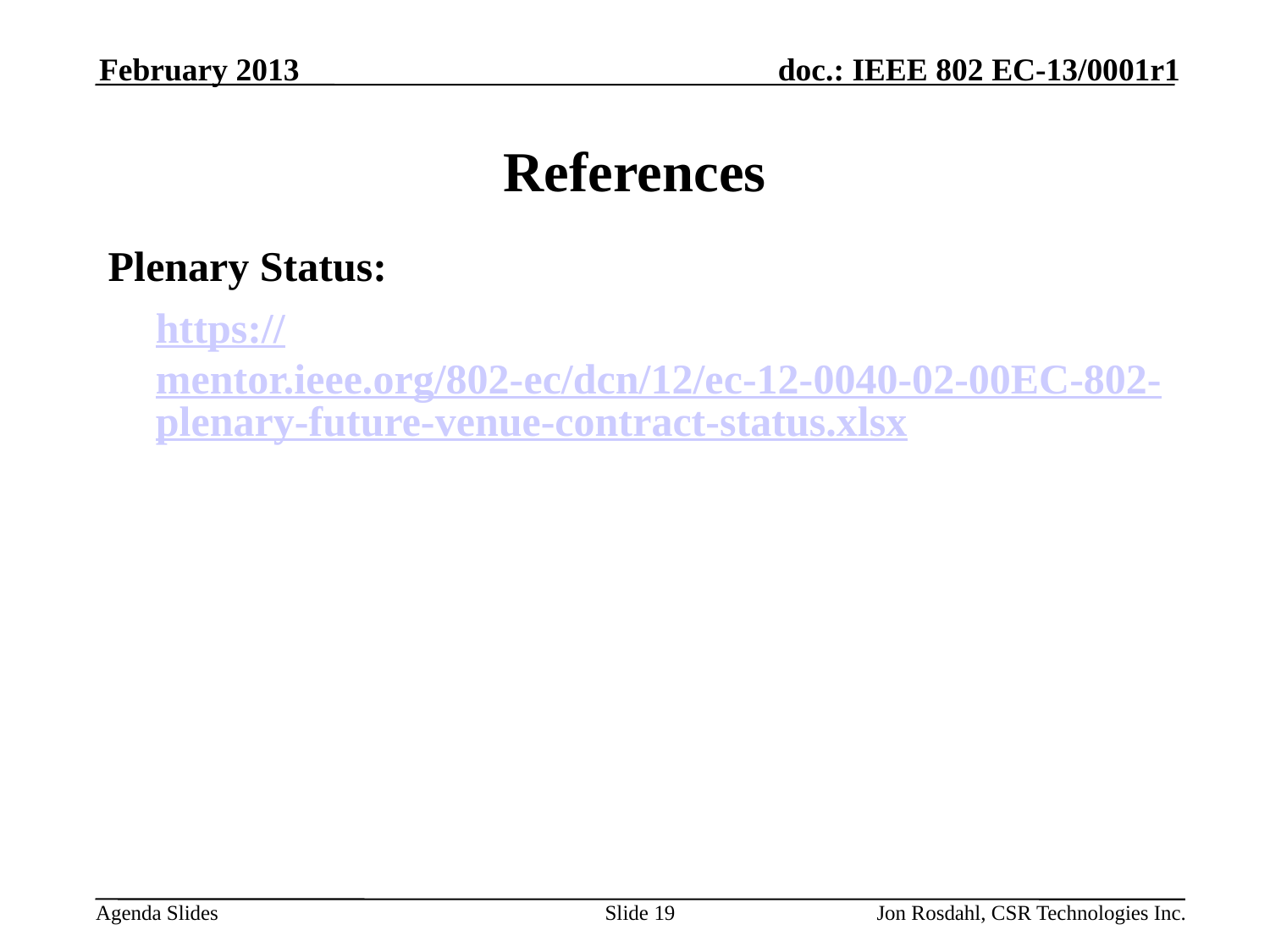

February 2013
# References
Plenary Status:
	https://mentor.ieee.org/802-ec/dcn/12/ec-12-0040-02-00EC-802-plenary-future-venue-contract-status.xlsx

Slide 19
Jon Rosdahl, CSR Technologies Inc.